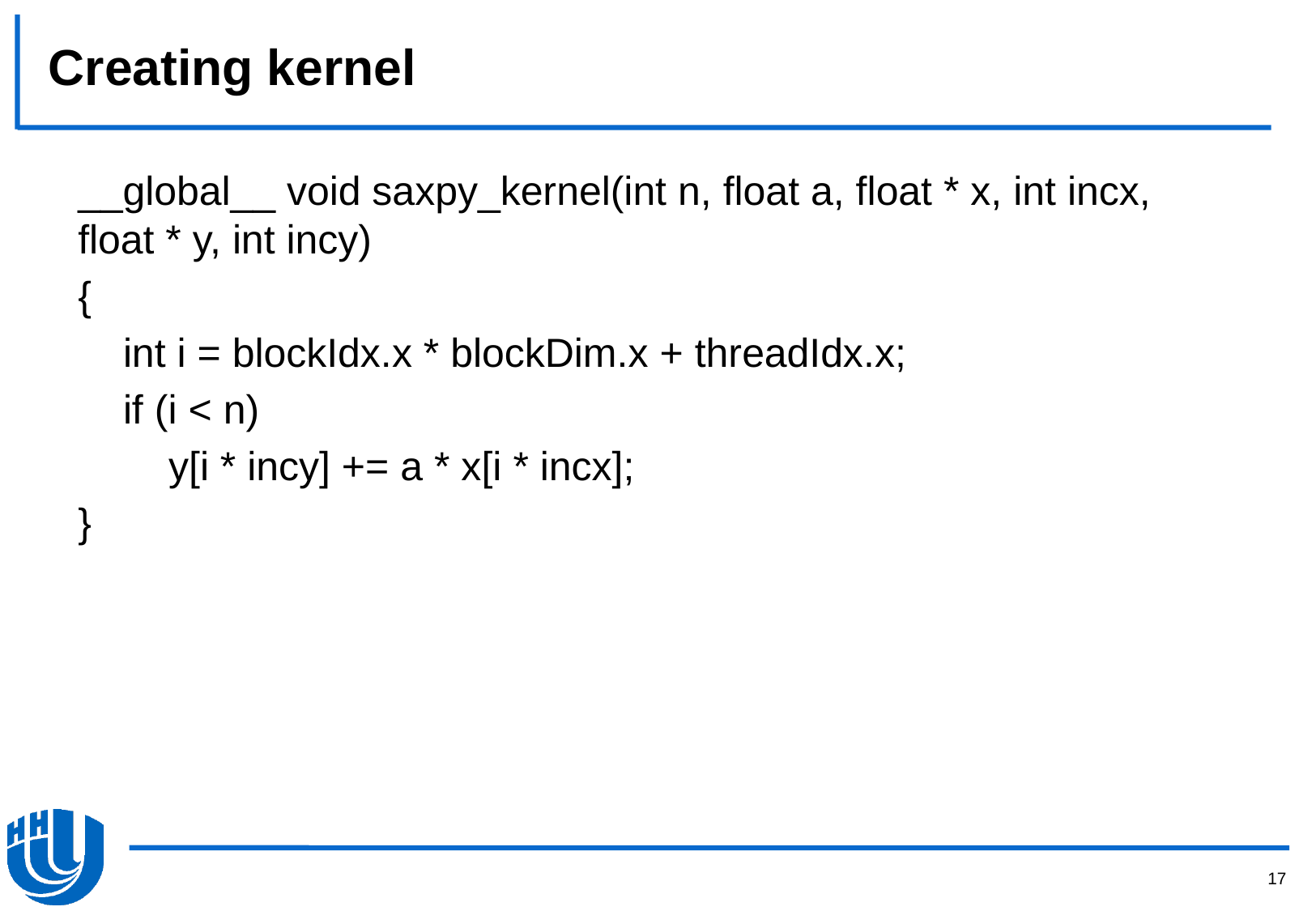

# Creating kernel
__global__ void saxpy_kernel(int n, float a, float * x, int incx, float * y, int incy)
{
    int i = blockIdx.x * blockDim.x + threadIdx.x;
    if (i < n)
        y[i * incy] += a * x[i * incx];
}
17